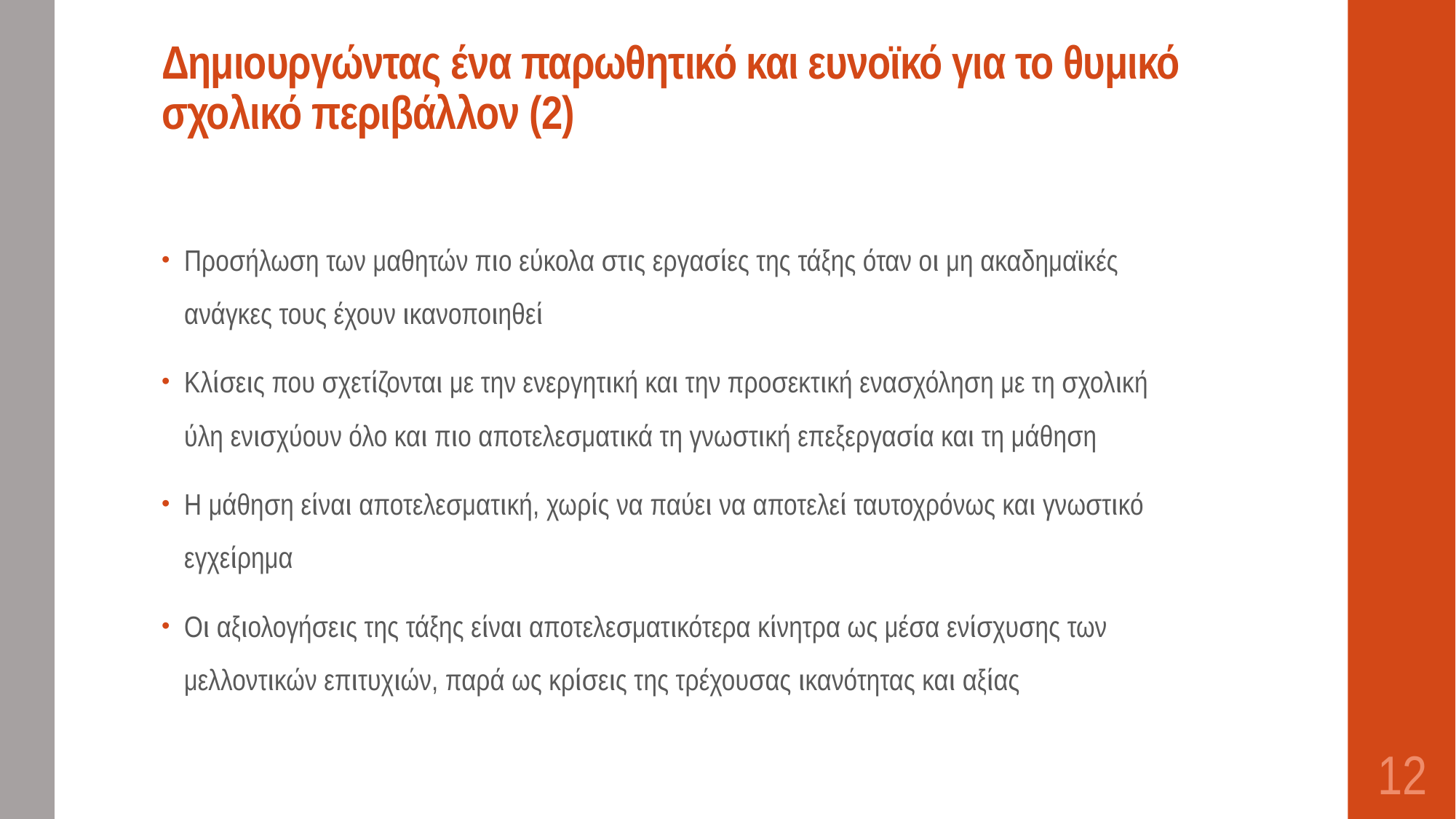

# Δημιουργώντας ένα παρωθητικό και ευνοϊκό για το θυμικό σχολικό περιβάλλον (2)
Προσήλωση των μαθητών πιο εύκολα στις εργασίες της τάξης όταν οι μη ακαδημαϊκές ανάγκες τους έχουν ικανοποιηθεί
Κλίσεις που σχετίζονται με την ενεργητική και την προσεκτική ενασχόληση με τη σχολική ύλη ενισχύουν όλο και πιο αποτελεσματικά τη γνωστική επεξεργασία και τη μάθηση
Η μάθηση είναι αποτελεσματική, χωρίς να παύει να αποτελεί ταυτοχρόνως και γνωστικό εγχείρημα
Οι αξιολογήσεις της τάξης είναι αποτελεσματικότερα κίνητρα ως μέσα ενίσχυσης των μελλοντικών επιτυχιών, παρά ως κρίσεις της τρέχουσας ικανότητας και αξίας
12